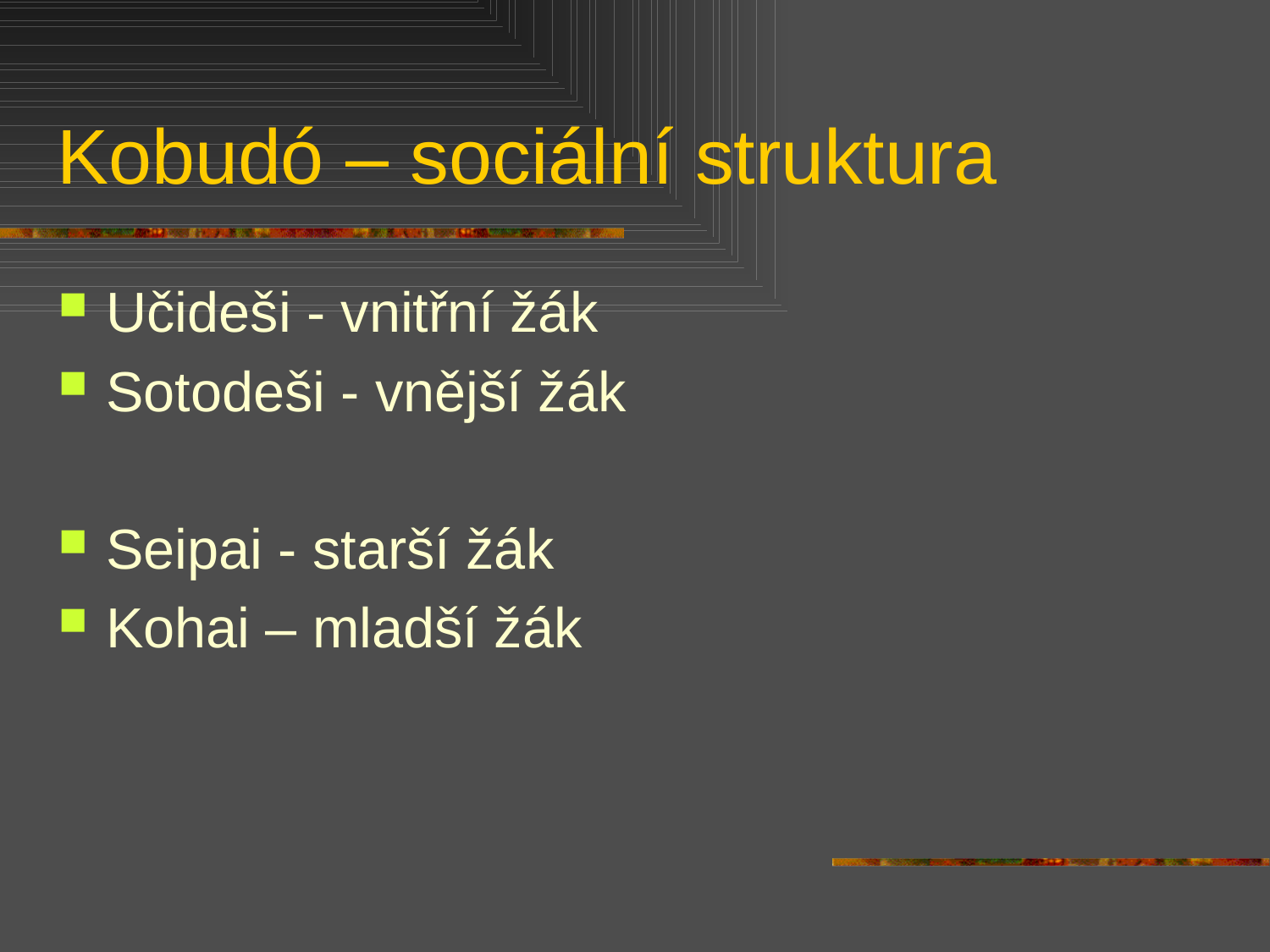

# Kobudó – sociální struktura
Učideši - vnitřní žák
Sotodeši - vnější žák

Seipai - starší žák
Kohai – mladší žák